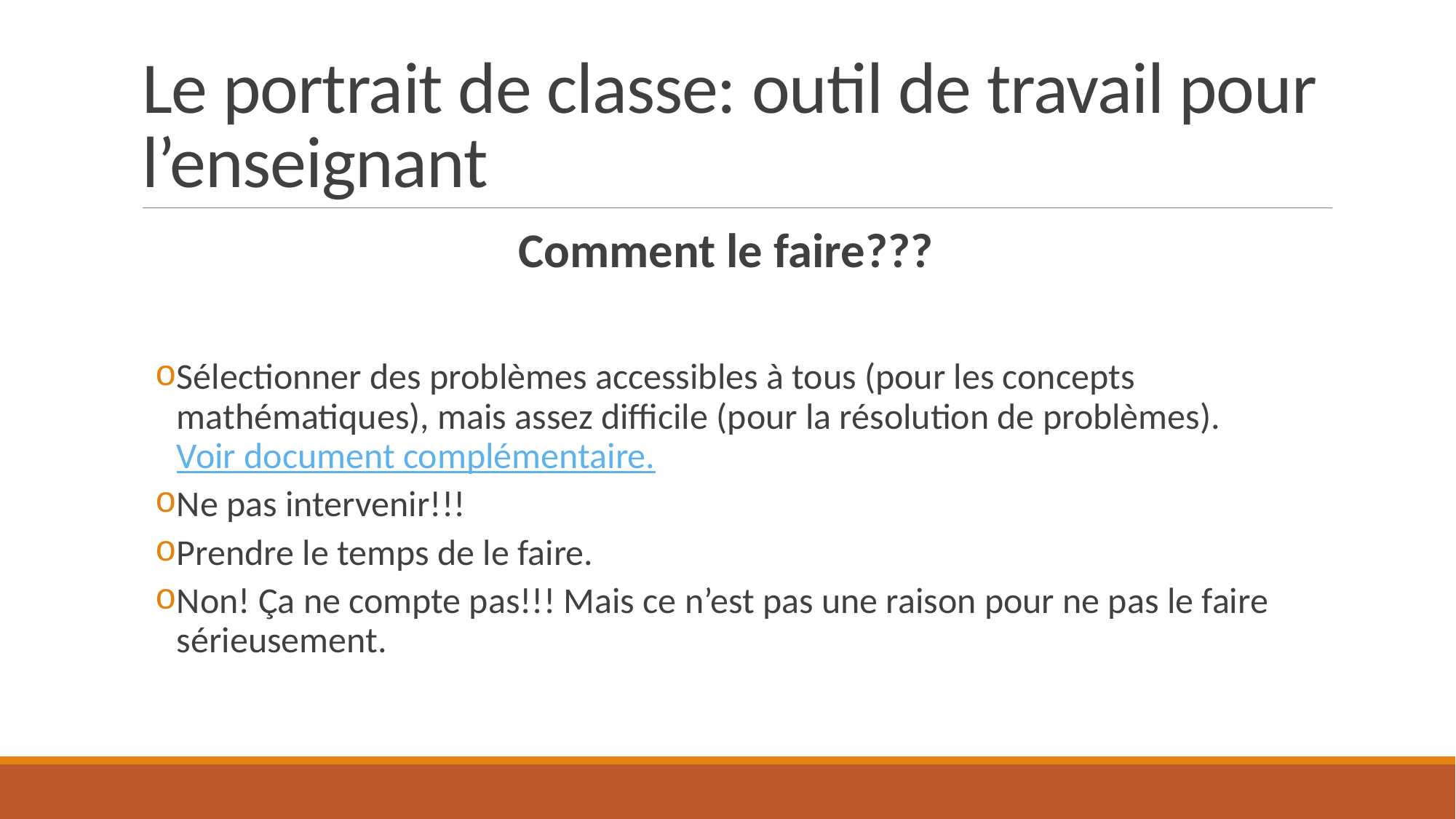

# Le portrait de classe: outil de travail pour l’enseignant
Comment le faire???

Sélectionner des problèmes accessibles à tous (pour les concepts mathématiques), mais assez difficile (pour la résolution de problèmes). Voir document complémentaire.
Ne pas intervenir!!!
Prendre le temps de le faire.
Non! Ça ne compte pas!!! Mais ce n’est pas une raison pour ne pas le faire sérieusement.